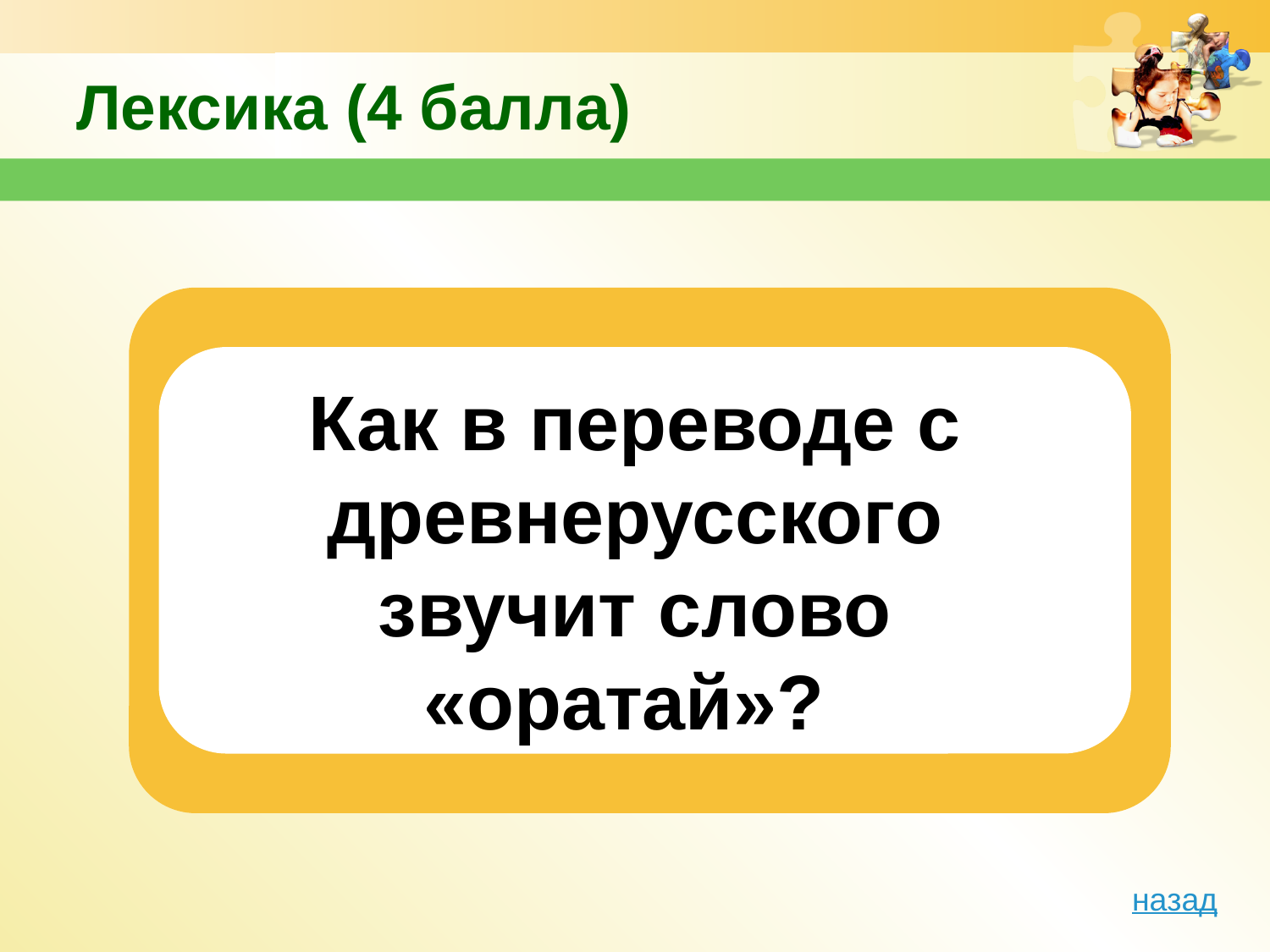

# Лексика (4 балла)

Text in here

Как в переводе с древнерусского звучит слово «оратай»?
Text in here
Text in here
назад